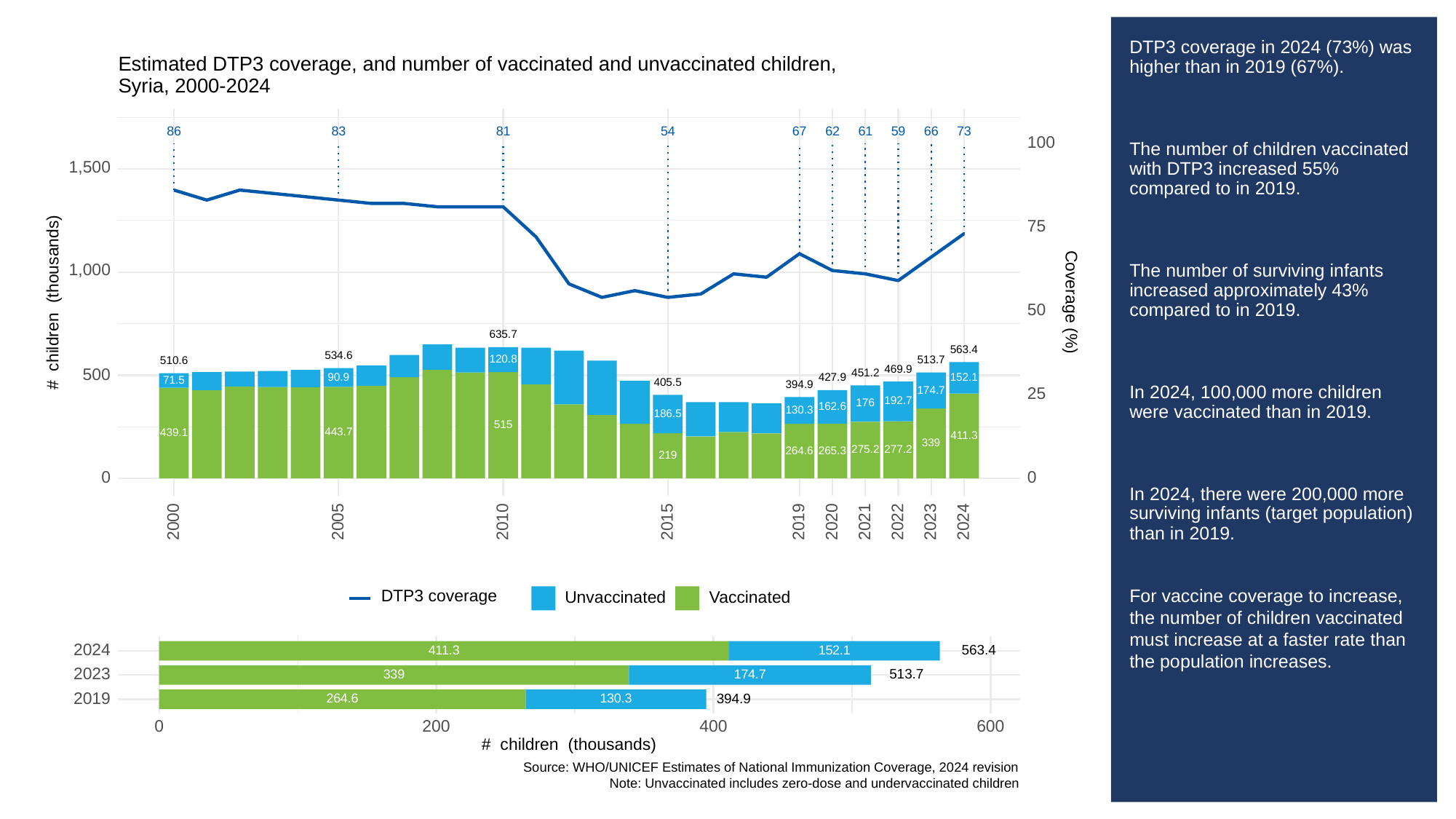

# DTP3 coverage in 2024 (73%) was higher than in 2019 (67%).

The number of children vaccinated with DTP3 increased 55% compared to in 2019.

The number of surviving infants increased approximately 43% compared to in 2019.

In 2024, 100,000 more children were vaccinated than in 2019.

In 2024, there were 200,000 more surviving infants (target population) than in 2019.

For vaccine coverage to increase, the number of children vaccinated must increase at a faster rate than the population increases.

Estimated DTP3 coverage, and number of vaccinated and unvaccinated children,
Syria, 2000-2024

83
73
86
81
67
62
61
59
66
54
100

1,500

75
1,000

#  children  (thousands)
Coverage (%)
50

635.7

563.4

534.6

120.8
513.7
510.6

469.9

500
451.2

90.9
152.1
427.9

71.5

405.5
394.9

174.7

25

192.7
176

162.6

130.3

186.5

515

443.7
439.1
411.3

339
277.2
275.2
265.3
264.6
219
0
0

2023
2000
2005
2010
2015
2019
2020
2021
2022
2024

DTP3 coverage
Unvaccinated
Vaccinated

2024
563.4
411.3
152.1

2023
513.7
339
174.7

2019
394.9
130.3
264.6

0
200
400
600
#  children  (thousands)
Source: WHO/UNICEF Estimates of National Immunization Coverage, 2024 revision
Note: Unvaccinated includes zero-dose and undervaccinated children